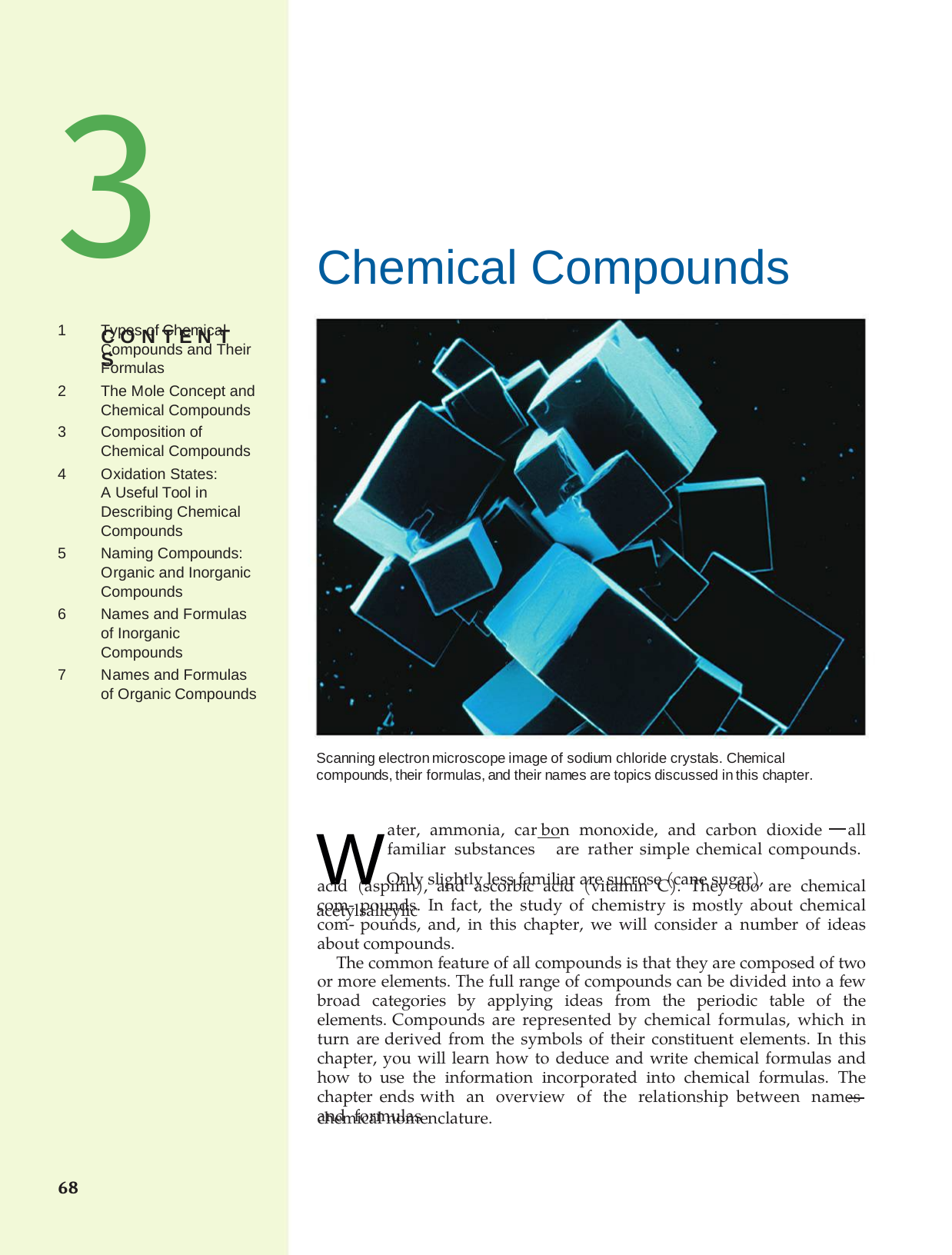

3
C O N T E N T S
Chemical Compounds
Types of Chemical Compounds and Their Formulas
The Mole Concept and Chemical Compounds
Composition of Chemical Compounds
Oxidation States: A Useful Tool in
Describing Chemical Compounds
Naming Compounds: Organic and Inorganic Compounds
Names and Formulas of Inorganic Compounds
Names and Formulas of Organic Compounds
Scanning electron microscope image of sodium chloride crystals. Chemical compounds, their formulas, and their names are topics discussed in this chapter.
WOnly slightly less familiar are sucrose (cane sugar), acetylsalicylic
ater,  ammonia,  car bon  monoxide,  and  carbon  dioxide	all

familiar  substances	are  rather simple chemical compounds.
acid (aspirin), and ascorbic acid (vitamin C). They too are chemical com- pounds. In fact, the study of chemistry is mostly about chemical com- pounds, and, in this chapter, we will consider a number of ideas about compounds.
The common feature of all compounds is that they are composed of two or more elements. The full range of compounds can be divided into a few broad categories by applying ideas from the periodic table of the elements. Compounds are represented by chemical formulas, which in turn are derived from the symbols of their constituent elements. In this chapter, you will learn how to deduce and write chemical formulas and how to use the information incorporated into chemical formulas. The chapter ends with  an  overview  of  the  relationship between  names  and  formulas

chemical nomenclature.

68